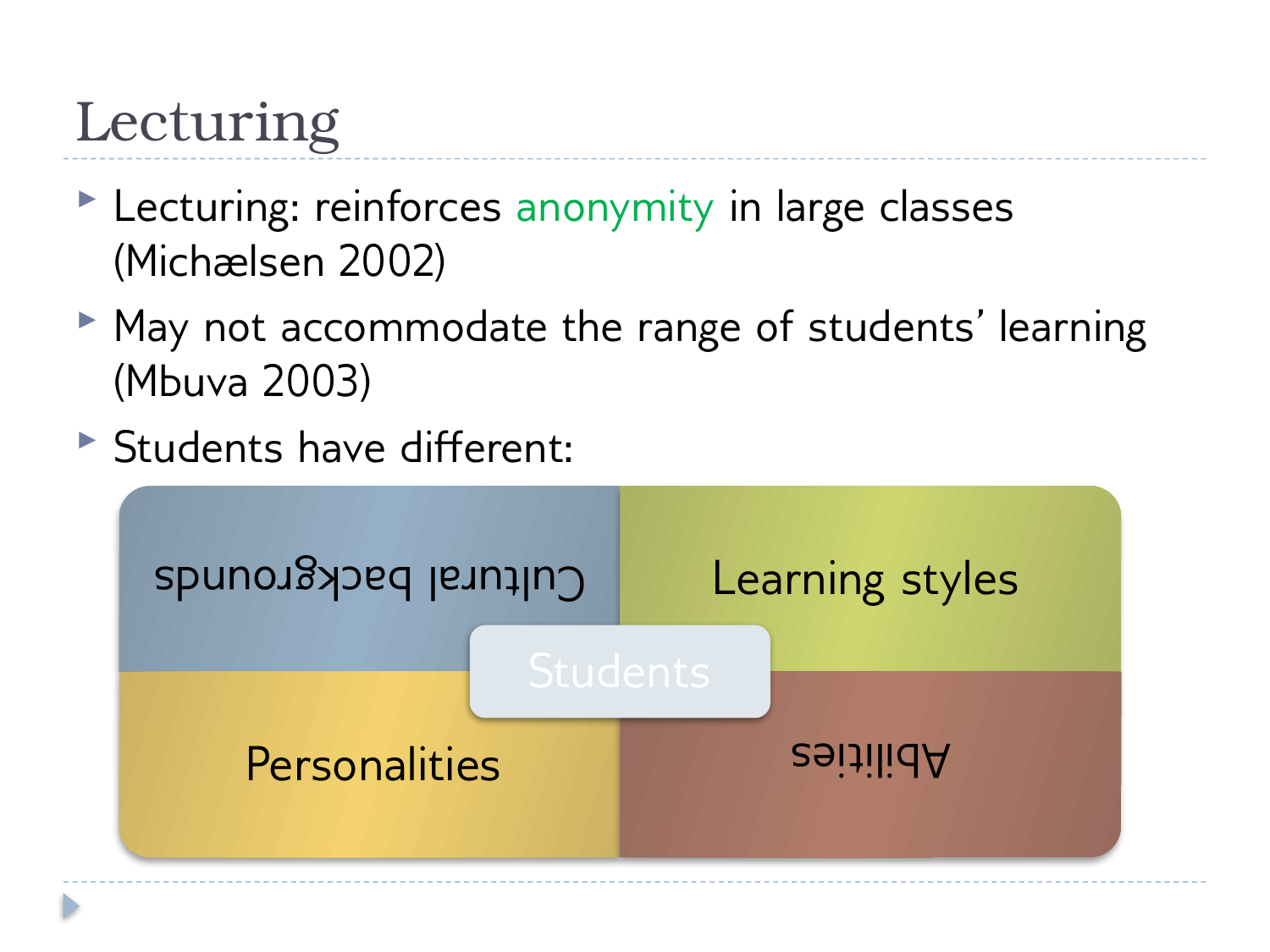

# Lecturing
Lecturing: reinforces anonymity in large classes (Michaelsen 2002)
May not accommodate the range of students’ learning (Mbuva 2003)
Students have different:

Cultural backgrounds
Learning styles
Personalities
Abilities
Students